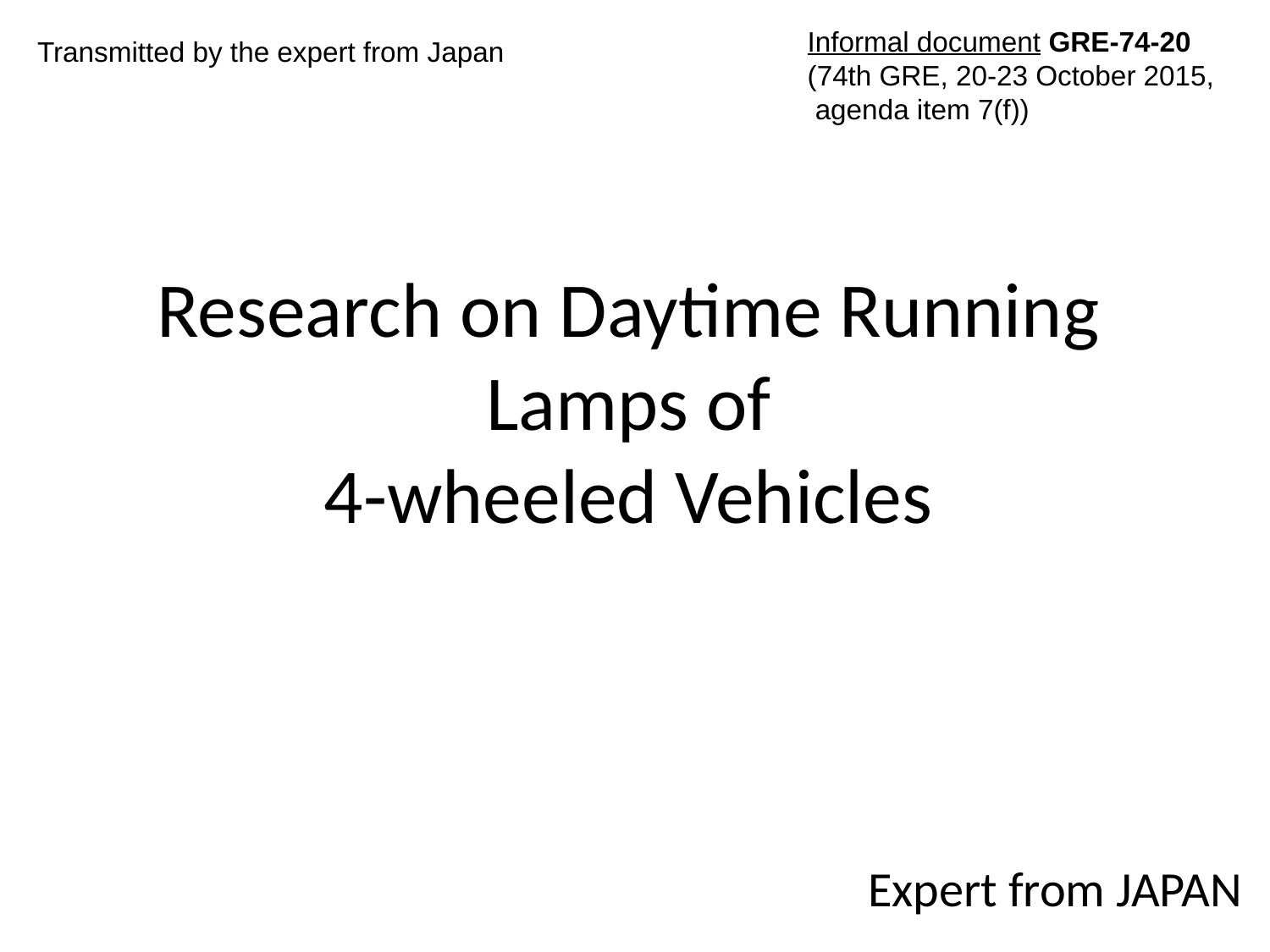

Informal document GRE-74-20
(74th GRE, 20-23 October 2015,
 agenda item 7(f))
Transmitted by the expert from Japan
# Research on Daytime Running Lamps of 4-wheeled Vehicles
Expert from JAPAN